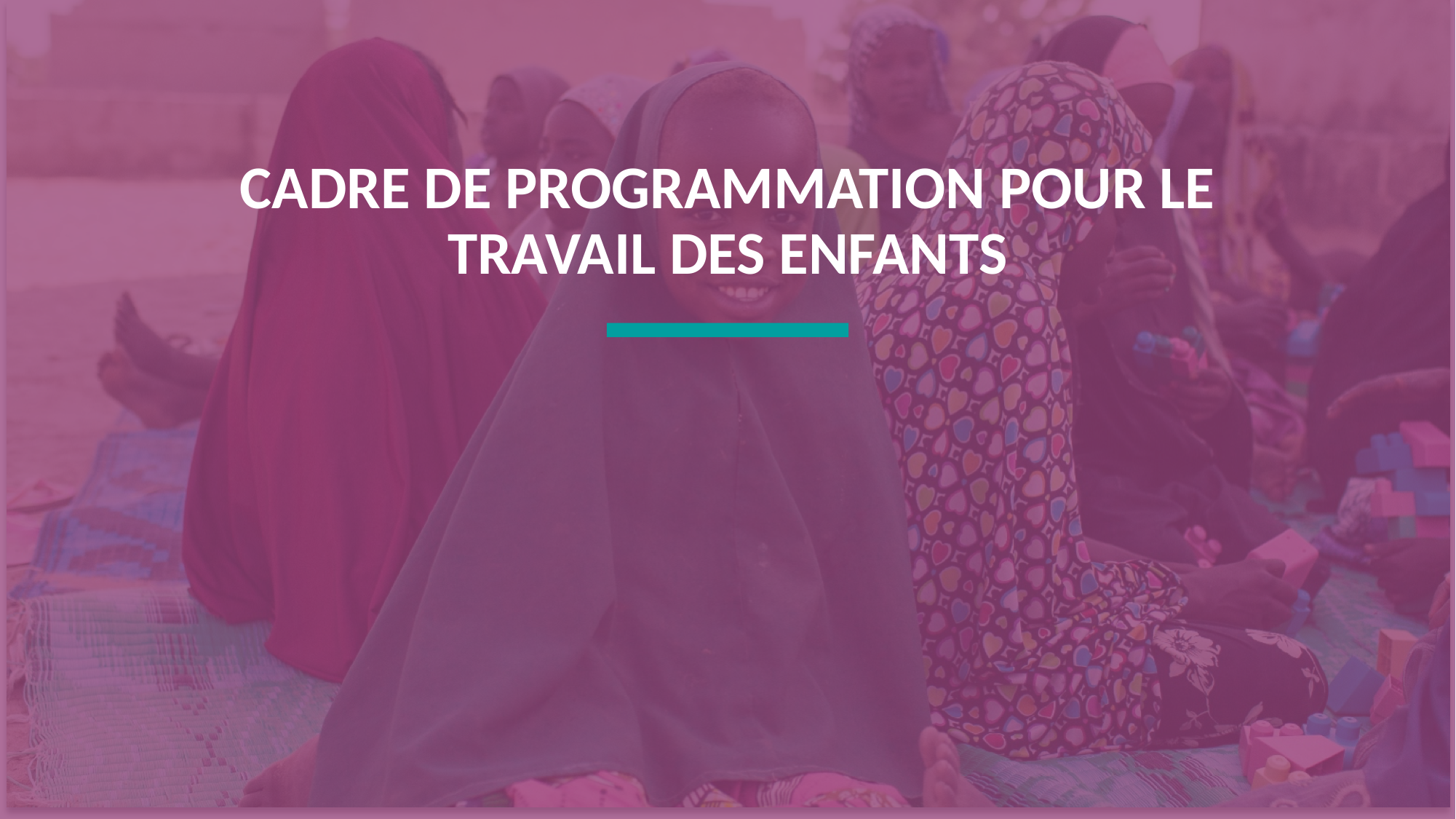

CADRE DE PROGRAMMATION POUR LE TRAVAIL DES ENFANTS